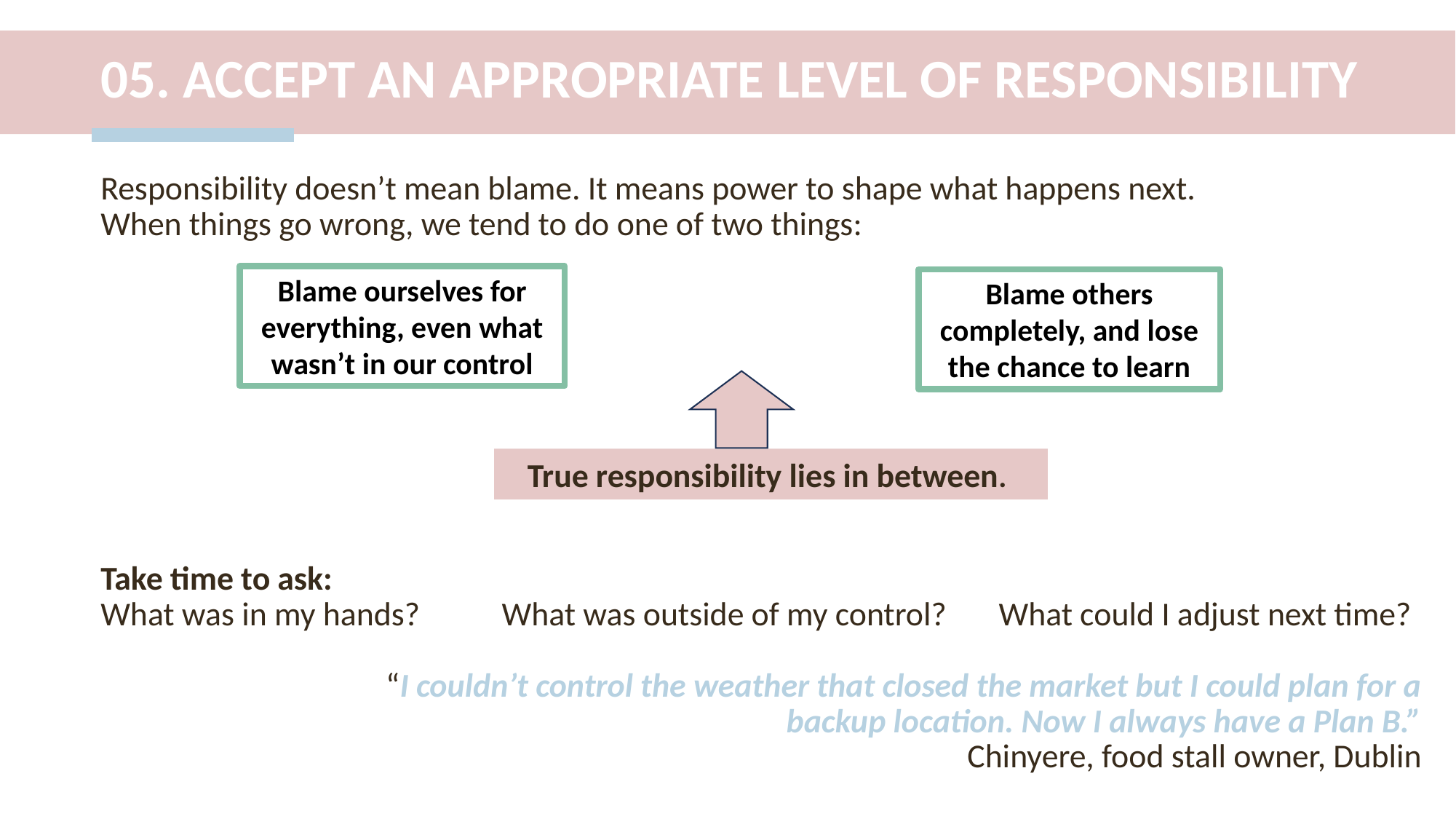

05. ACCEPT AN APPROPRIATE LEVEL OF RESPONSIBILITY
Responsibility doesn’t mean blame. It means power to shape what happens next.
When things go wrong, we tend to do one of two things:

Take time to ask:
What was in my hands?           What was outside of my control?       What could I adjust next time?

 “I couldn’t control the weather that closed the market but I could plan for a
 backup location. Now I always have a Plan B.”
Chinyere, food stall owner, Dublin
Blame ourselves for everything, even what wasn’t in our control
Blame others completely, and lose the chance to learn

   True responsibility lies in between.